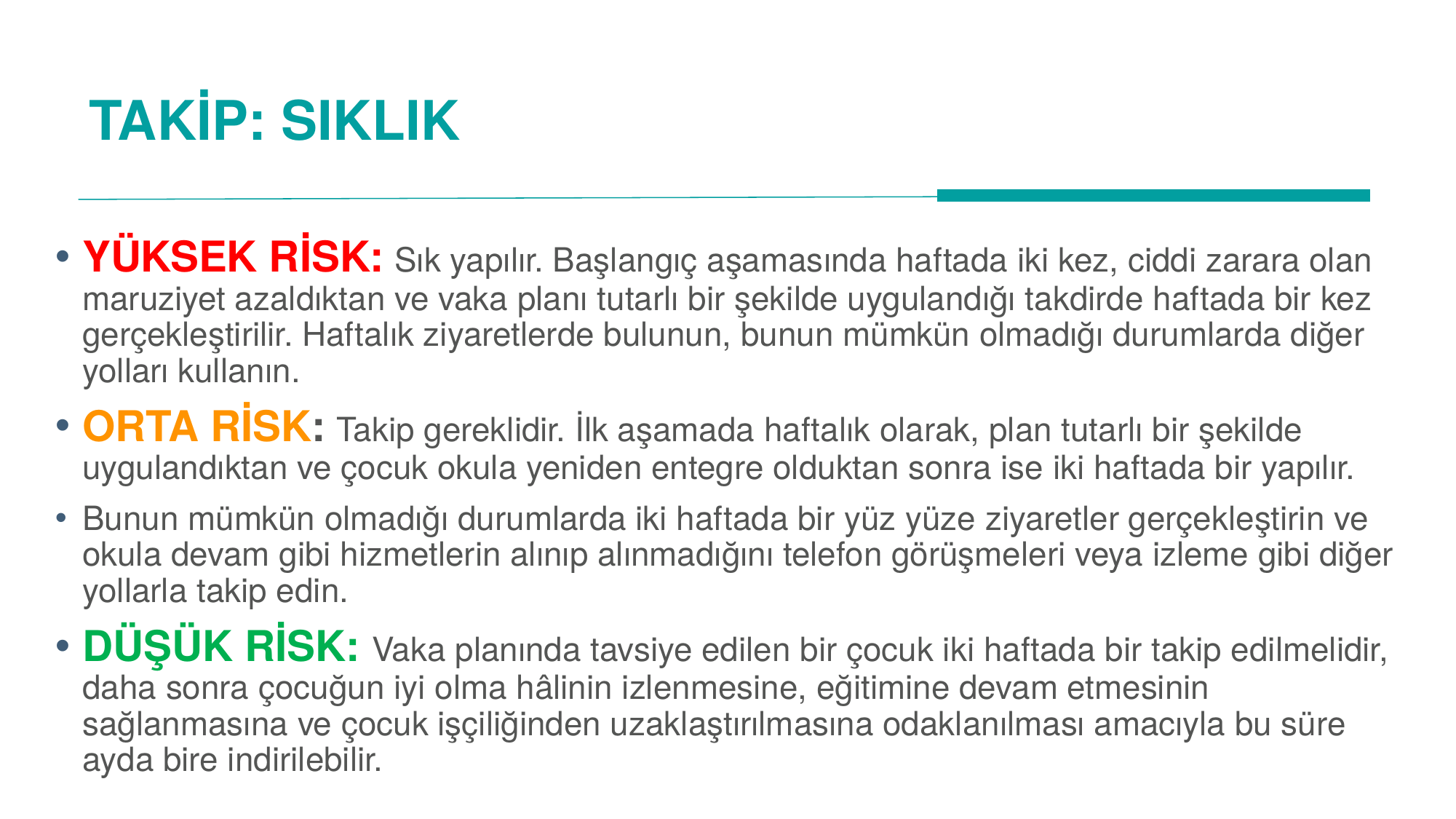

# TAKİP: SIKLIK
YÜKSEK RİSK: Sık yapılır. Başlangıç aşamasında haftada iki kez, ciddi zarara olan maruziyet azaldıktan ve vaka planı tutarlı bir şekilde uygulandığı takdirde haftada bir kez gerçekleştirilir. Haftalık ziyaretlerde bulunun, bunun mümkün olmadığı durumlarda diğer yolları kullanın.
ORTA RİSK: Takip gereklidir. İlk aşamada haftalık olarak, plan tutarlı bir şekilde uygulandıktan ve çocuk okula yeniden entegre olduktan sonra ise iki haftada bir yapılır.
Bunun mümkün olmadığı durumlarda iki haftada bir yüz yüze ziyaretler gerçekleştirin ve okula devam gibi hizmetlerin alınıp alınmadığını telefon görüşmeleri veya izleme gibi diğer yollarla takip edin.
DÜŞÜK RİSK: Vaka planında tavsiye edilen bir çocuk iki haftada bir takip edilmelidir, daha sonra çocuğun iyi olma hâlinin izlenmesine, eğitimine devam etmesinin sağlanmasına ve çocuk işçiliğinden uzaklaştırılmasına odaklanılması amacıyla bu süre ayda bire indirilebilir.